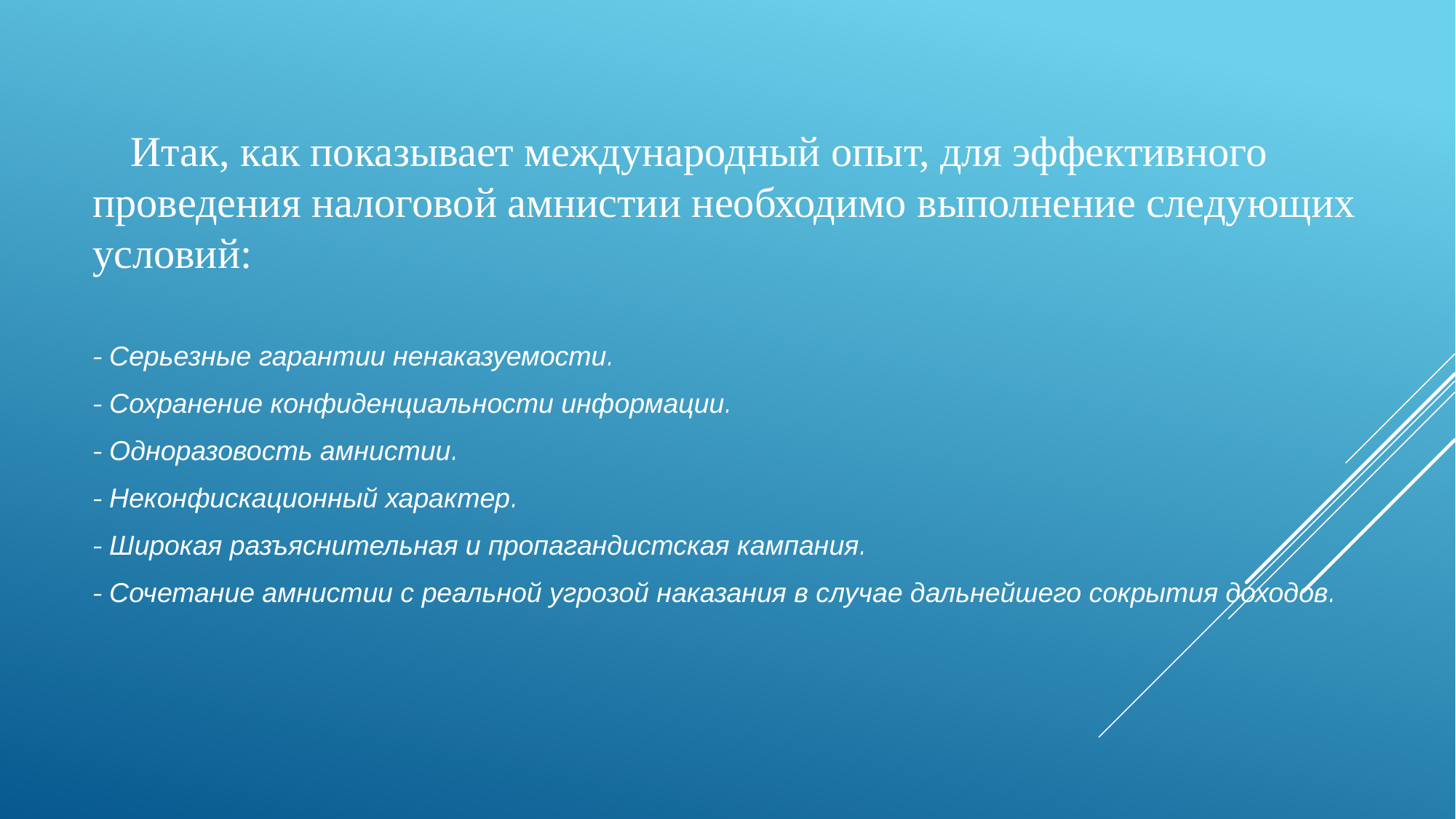

Итак, как показывает международный опыт, для эффективного проведения налоговой амнистии необходимо выполнение следующих условий:

- Серьезные гарантии ненаказуемости.
- Сохранение конфиденциальности информации.
- Одноразовость амнистии.
- Неконфискационный характер.
- Широкая разъяснительная и пропагандистская кампания.
- Сочетание амнистии с реальной угрозой наказания в случае дальнейшего сокрытия доходов.